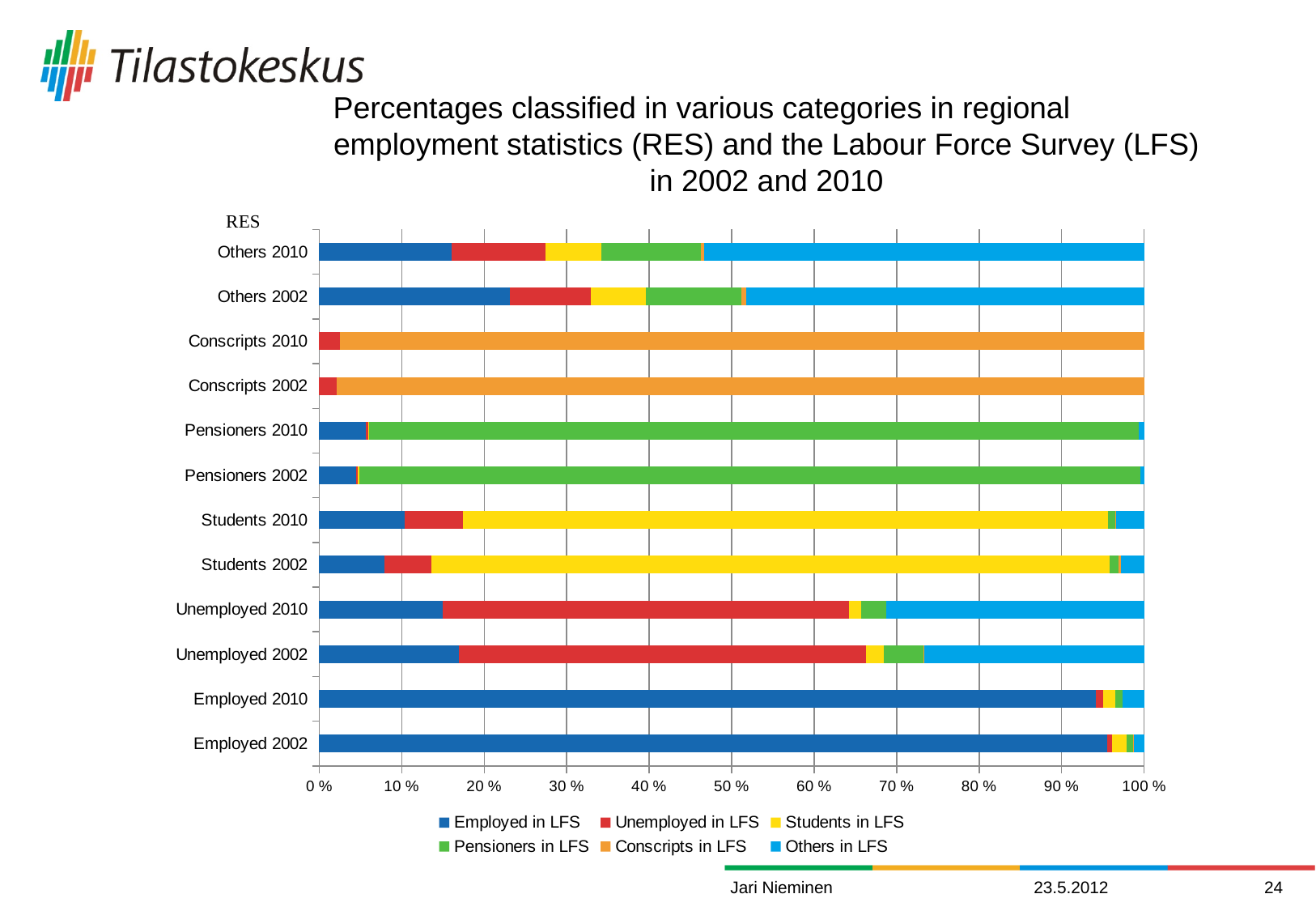

Percentages classified in various categories in regional
	employment statistics (RES) and the Labour Force Survey (LFS)
	in 2002 and 2010

### Chart

| Category | Employed in LFS | Unemployed in LFS | Students in LFS | Pensioners in LFS | Conscripts in LFS | Others in LFS |
|---|---|---|---|---|---|---|
| Employed 2002 | 5809.0 | 39.0 | 103.0 | 51.0 | 2.0 | 78.0 |
| Employed 2010 | 4994.0 | 45.0 | 76.0 | 50.0 | 1.0 | 137.0 |
| Unemployed 2002 | 118.0 | 345.0 | 15.0 | 33.0 | 1.0 | 186.0 |
| Unemployed 2010 | 83.0 | 274.0 | 8.0 | 17.0 | 0.0 | 174.0 |
| Students 2002 | 92.0 | 66.0 | 953.0 | 12.0 | 3.0 | 33.0 |
| Students 2010 | 107.0 | 73.0 | 811.0 | 9.0 | 1.0 | 35.0 |
| Pensioners 2002 | 95.0 | 4.0 | 3.0 | 2000.0 | 0.0 | 10.0 |
| Pensioners 2010 | 117.0 | 7.0 | 1.0 | 1941.0 | 0.0 | 13.0 |
| Conscripts 2002 | 0.0 | 1.0 | 0.0 | 0.0 | 47.0 | 0.0 |
| Conscripts 2010 | 0.0 | 1.0 | 0.0 | 0.0 | 39.0 | 0.0 |
| Others 2002 | 80.0 | 34.0 | 23.0 | 40.0 | 2.0 | 167.0 |
| Others 2010 | 45.0 | 32.0 | 19.0 | 34.0 | 1.0 | 150.0 |
Jari Nieminen
23.5.2012
24